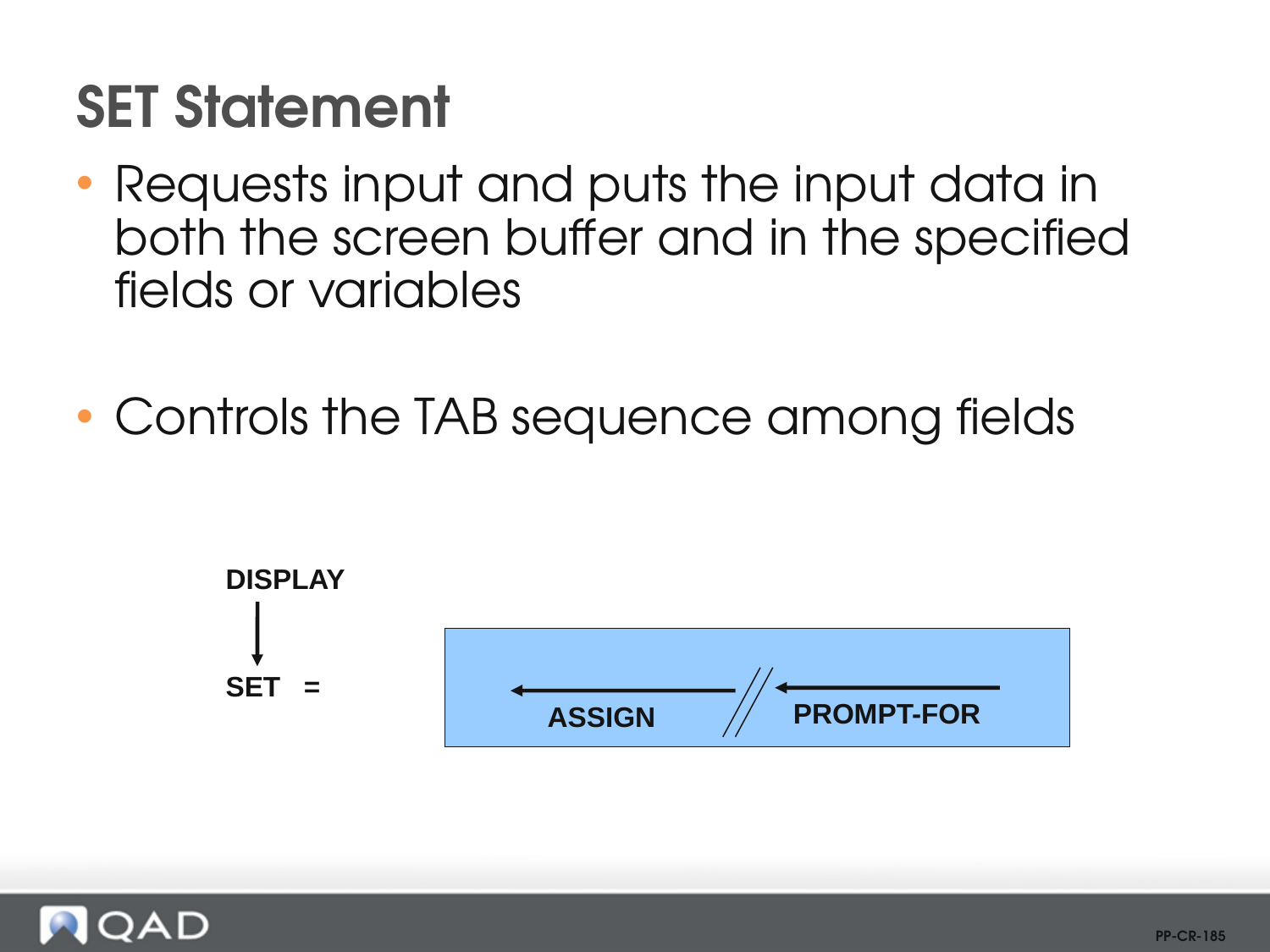

# SET Statement
Requests input and puts the input data in both the screen buffer and in the specified fields or variables

Controls the TAB sequence among fields

DISPLAY

SET   =

PROMPT-FOR

ASSIGN
PP-CR-185